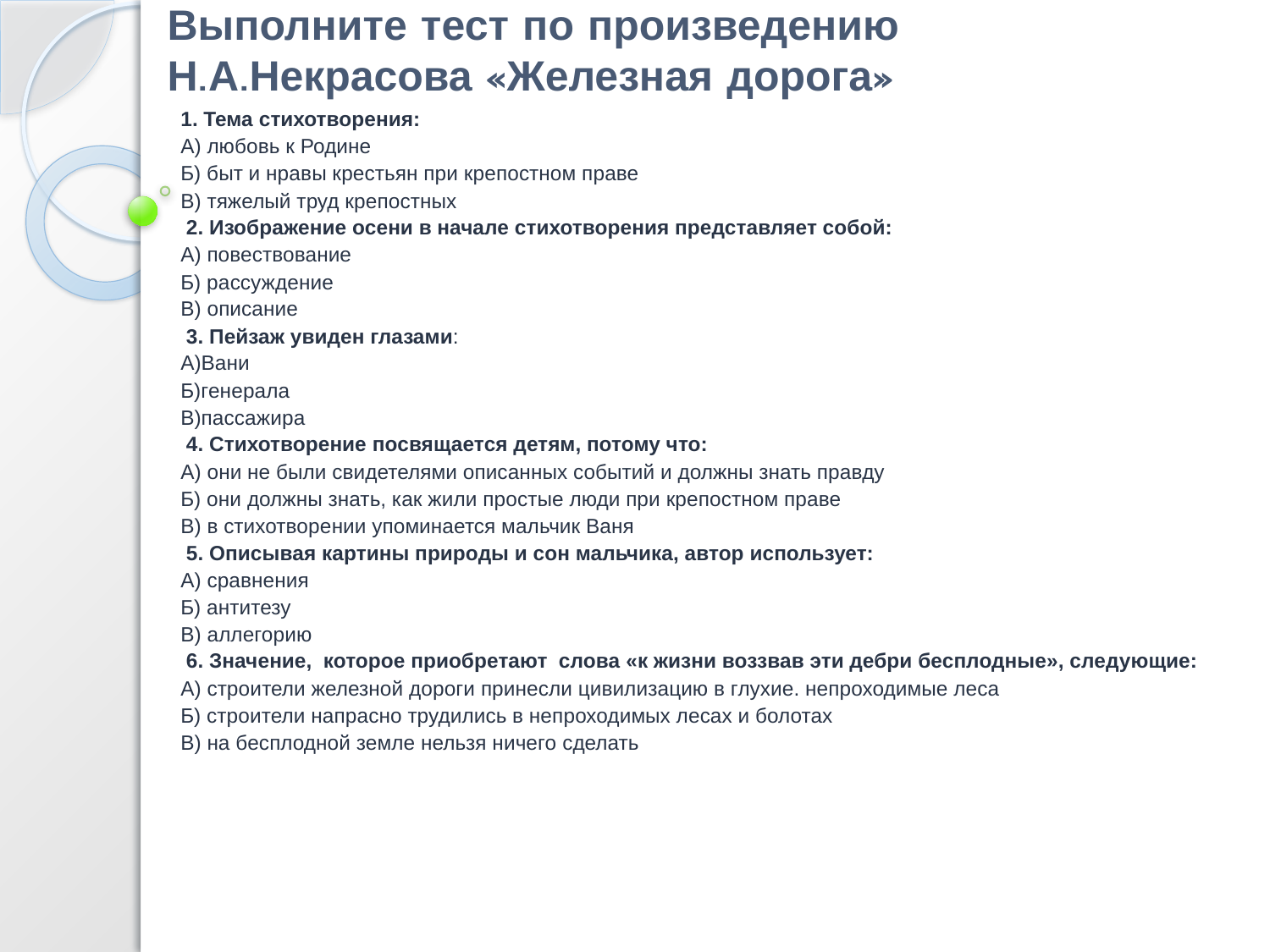

# Выполните тест по произведению Н.А.Некрасова «Железная дорога»
1. Тема стихотворения:
А) любовь к Родине
Б) быт и нравы крестьян при крепостном праве
В) тяжелый труд крепостных
 2. Изображение осени в начале стихотворения представляет собой:
А) повествование
Б) рассуждение
В) описание
 3. Пейзаж увиден глазами:
А)Вани
Б)генерала
В)пассажира
 4. Стихотворение посвящается детям, потому что:
А) они не были свидетелями описанных событий и должны знать правду
Б) они должны знать, как жили простые люди при крепостном праве
В) в стихотворении упоминается мальчик Ваня
 5. Описывая картины природы и сон мальчика, автор использует:
А) сравнения
Б) антитезу
В) аллегорию
 6. Значение,  которое приобретают  слова «к жизни воззвав эти дебри бесплодные», следующие:
А) строители железной дороги принесли цивилизацию в глухие. непроходимые леса
Б) строители напрасно трудились в непроходимых лесах и болотах
В) на бесплодной земле нельзя ничего сделать